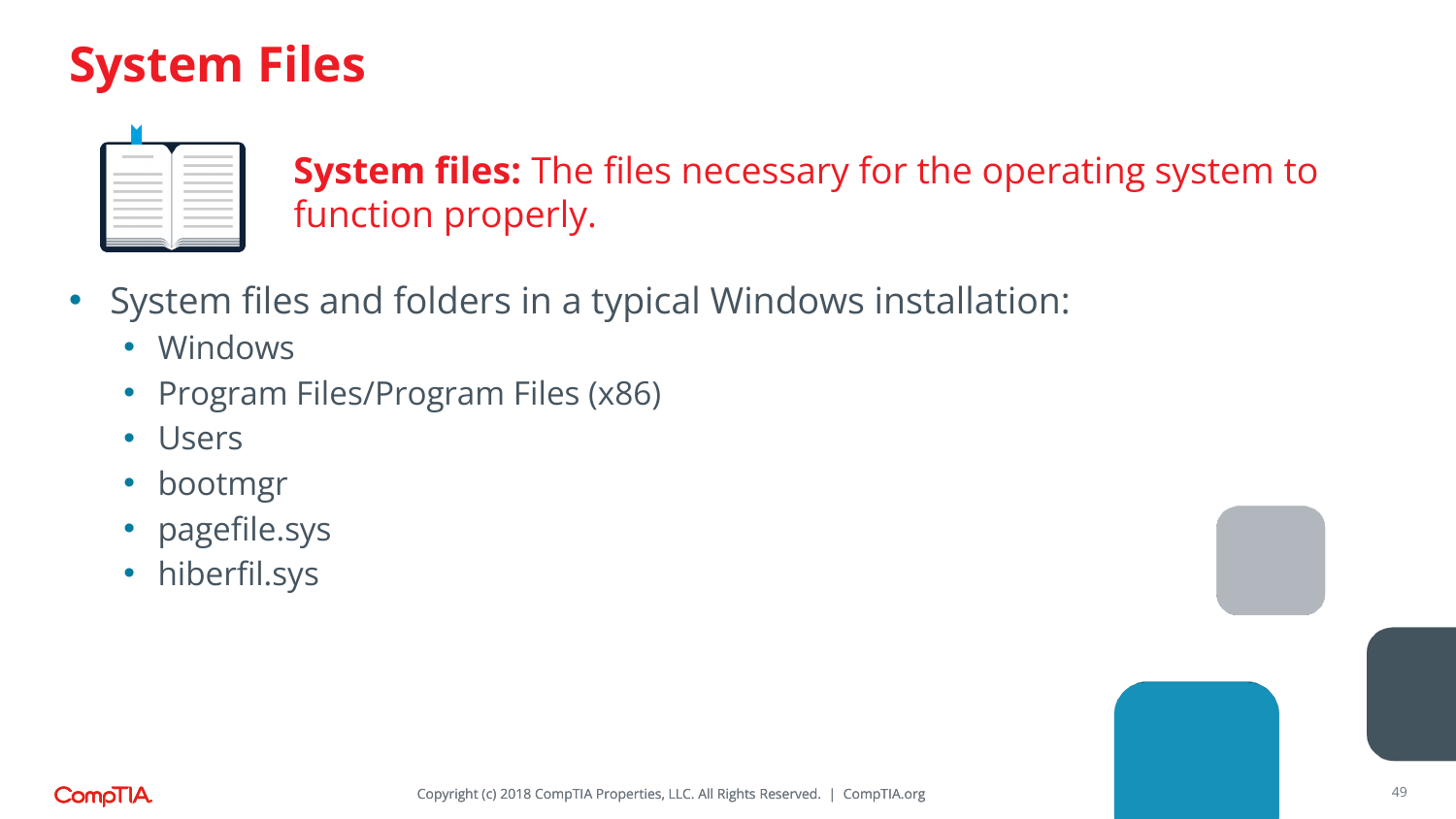

# System Files
System files: The files necessary for the operating system to function properly.
System files and folders in a typical Windows installation:
Windows
Program Files/Program Files (x86)
Users
bootmgr
pagefile.sys
hiberfil.sys
49